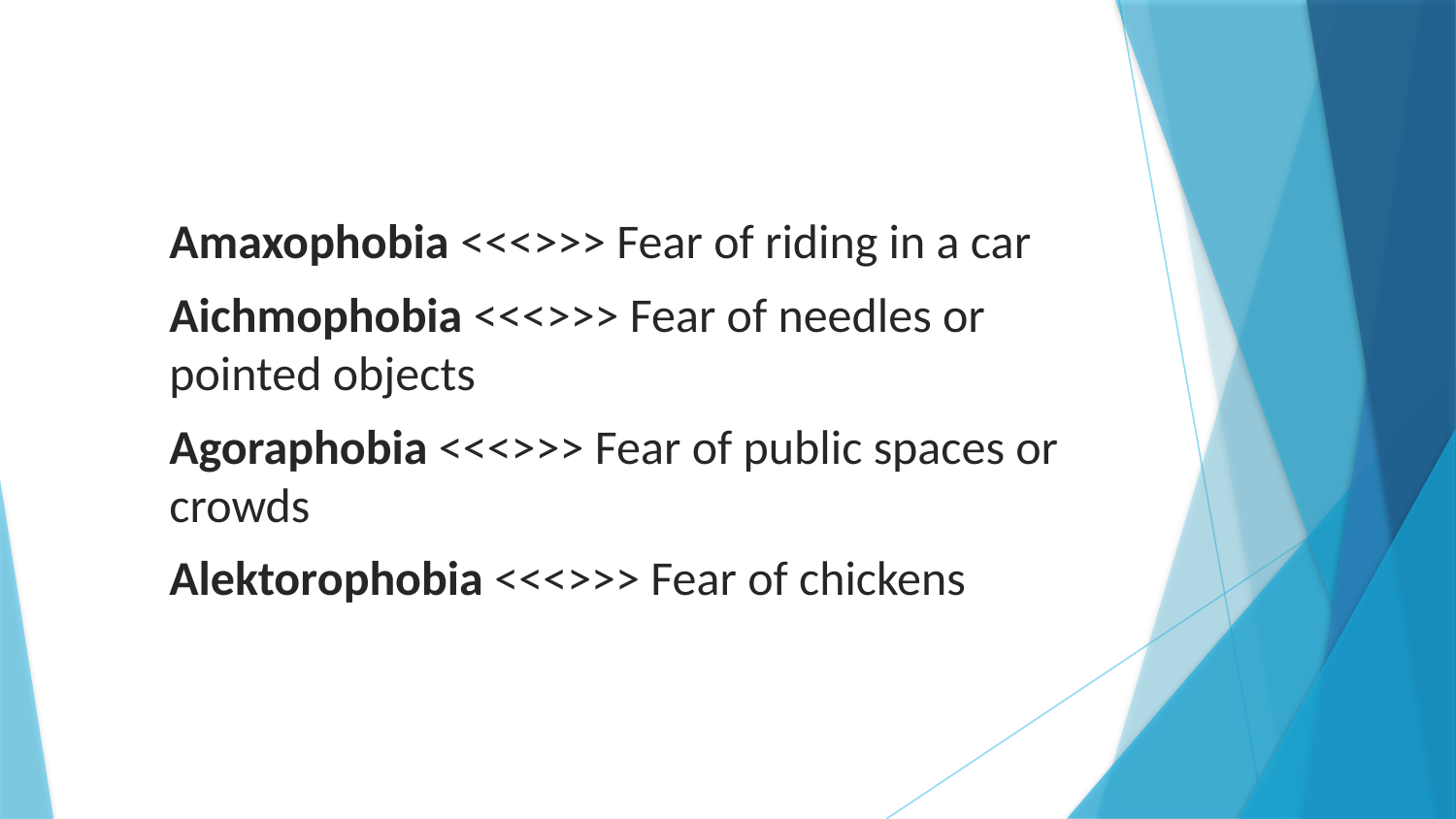

Amaxophobia	<<<>>> Fear of riding in a car
Aichmophobia <<<>>> Fear of needles or pointed objects
Agoraphobia <<<>>> Fear of public spaces or crowds
Alektorophobia <<<>>> Fear of chickens